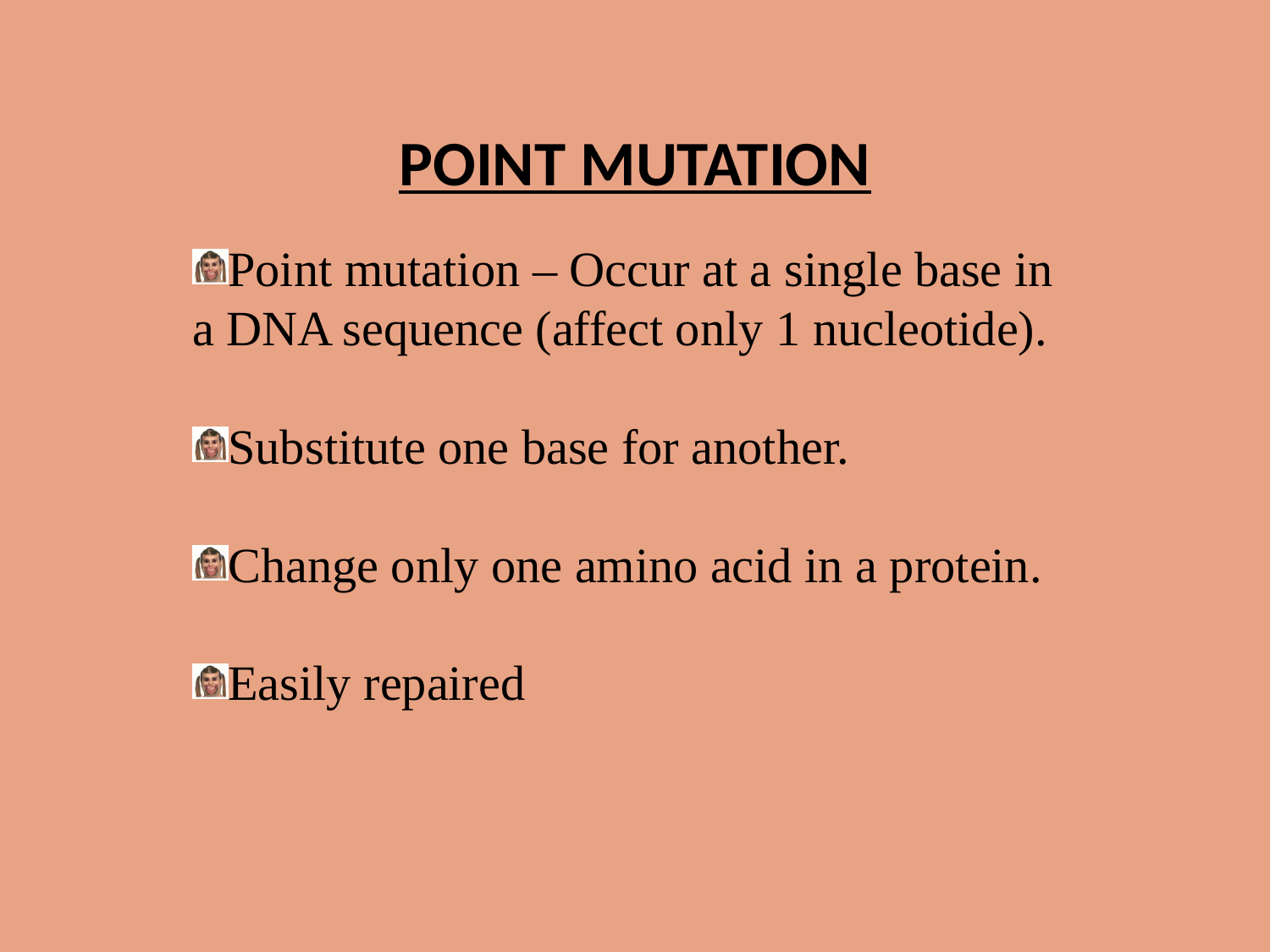

POINT MUTATION

Point mutation – Occur at a single base in a DNA sequence (affect only 1 nucleotide).

Substitute one base for another.

Change only one amino acid in a protein.

Easily repaired